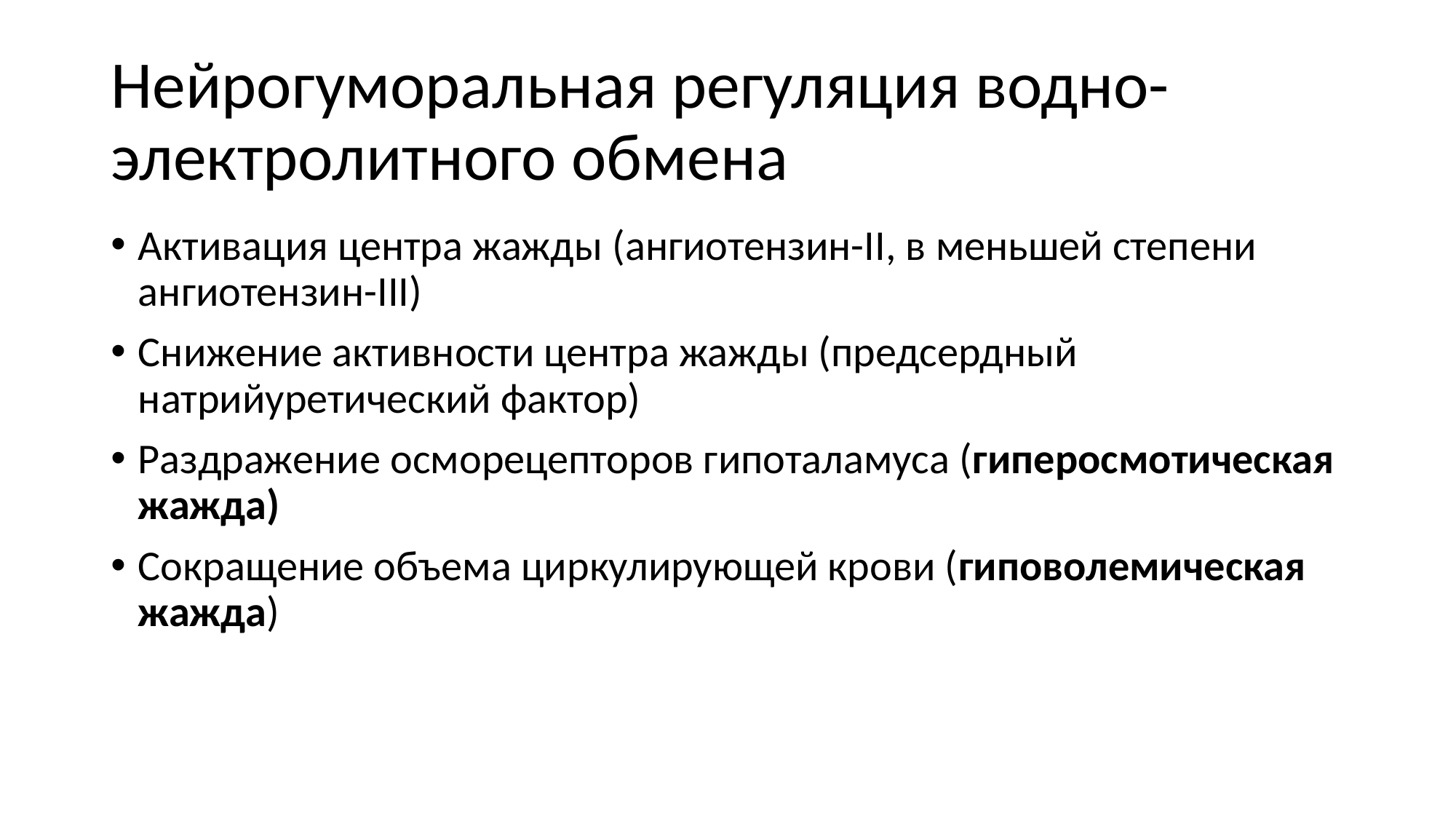

# Нейрогуморальная регуляция водно-электролитного обмена
Активация центра жажды (ангиотензин-II, в меньшей степени ангиотензин-III)
Снижение активности центра жажды (предсердный натрийуретический фактор)
Раздражение осморецепторов гипоталамуса (гиперосмотическая жажда)
Сокращение объема циркулирующей крови (гиповолемическая жажда)